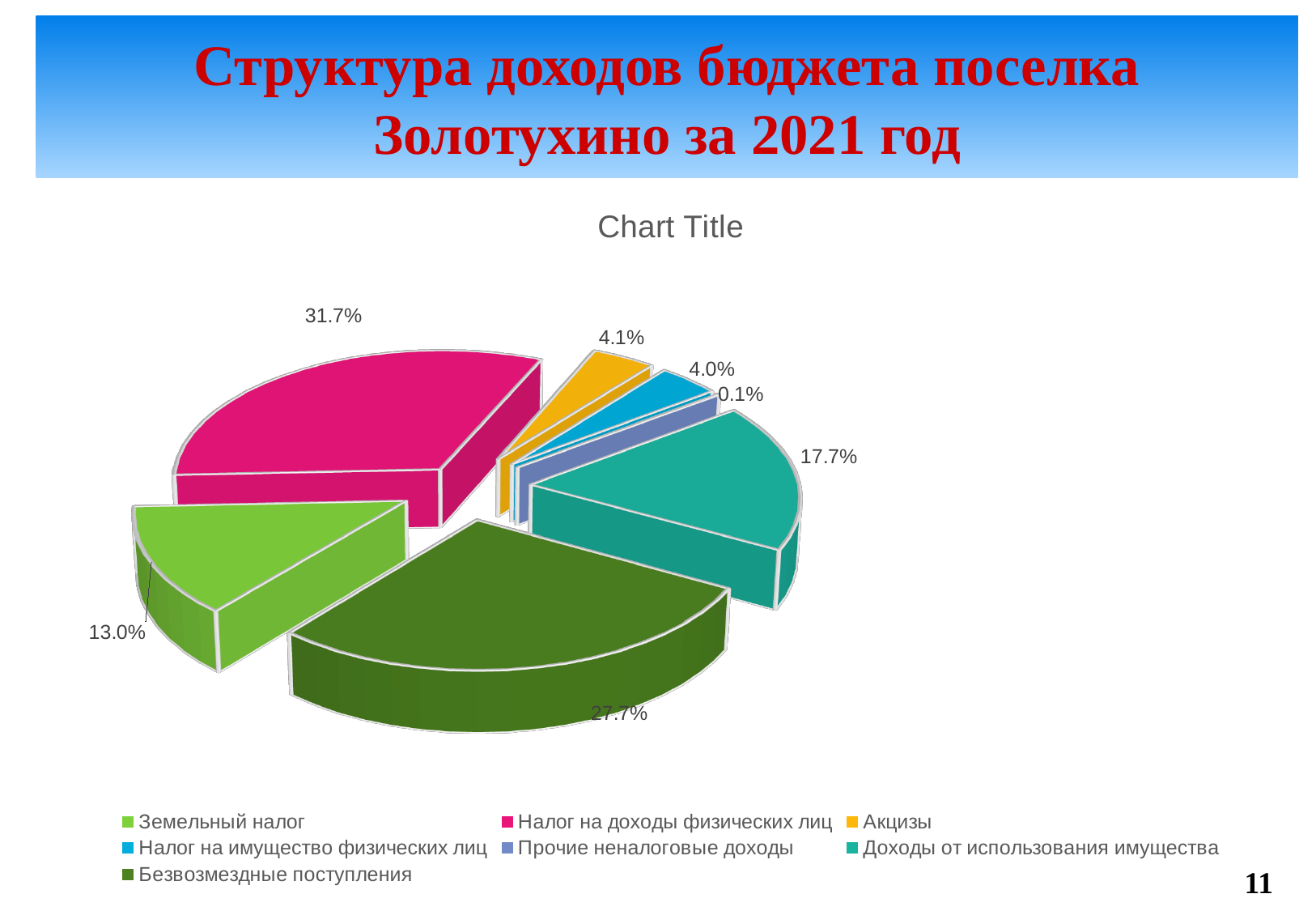

# Структура доходов бюджета поселка Золотухино за 2021 год

[unsupported chart]

11